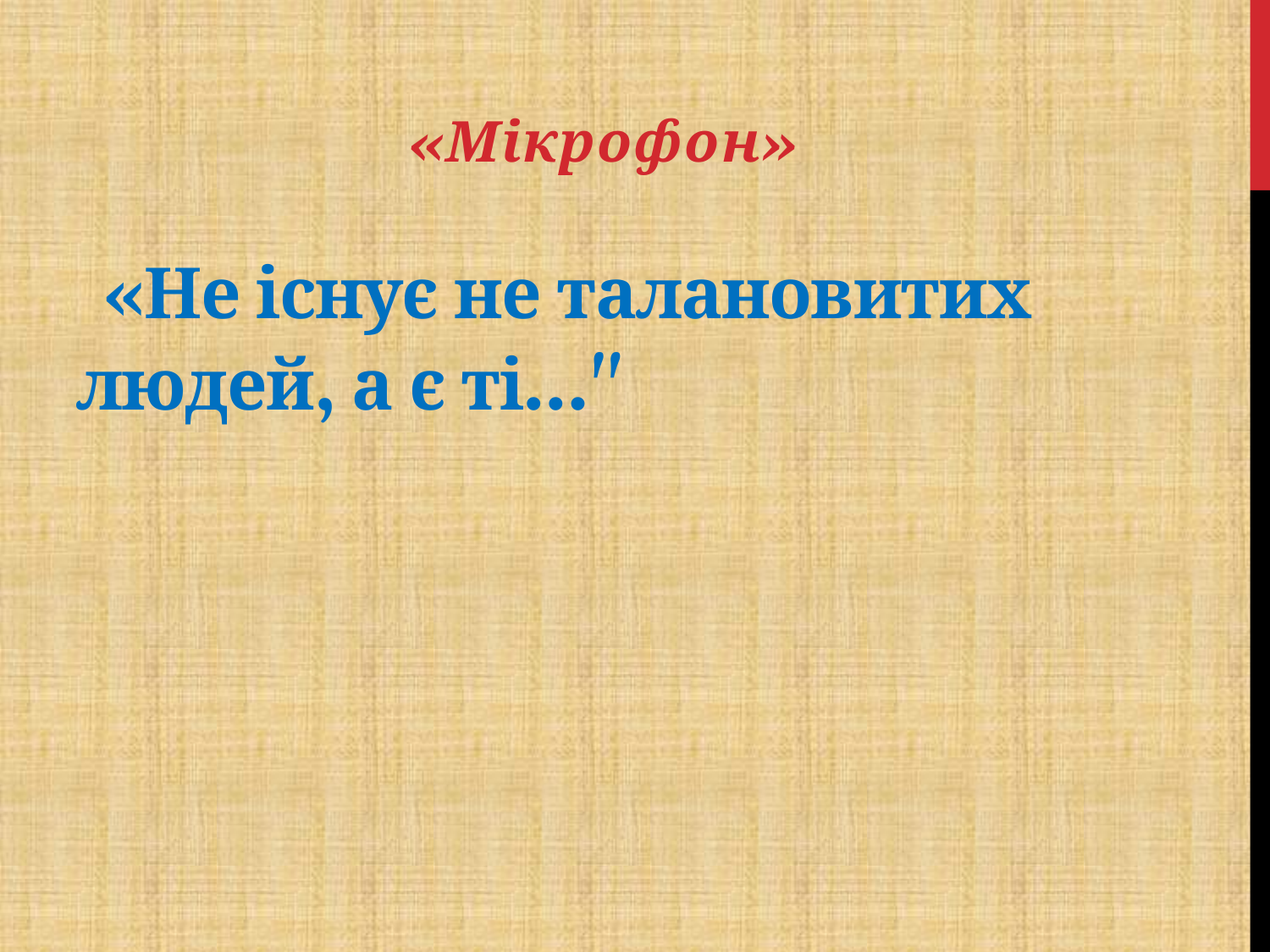

«Мікрофон»
# «Не існує не талановитих людей, а є ті…"